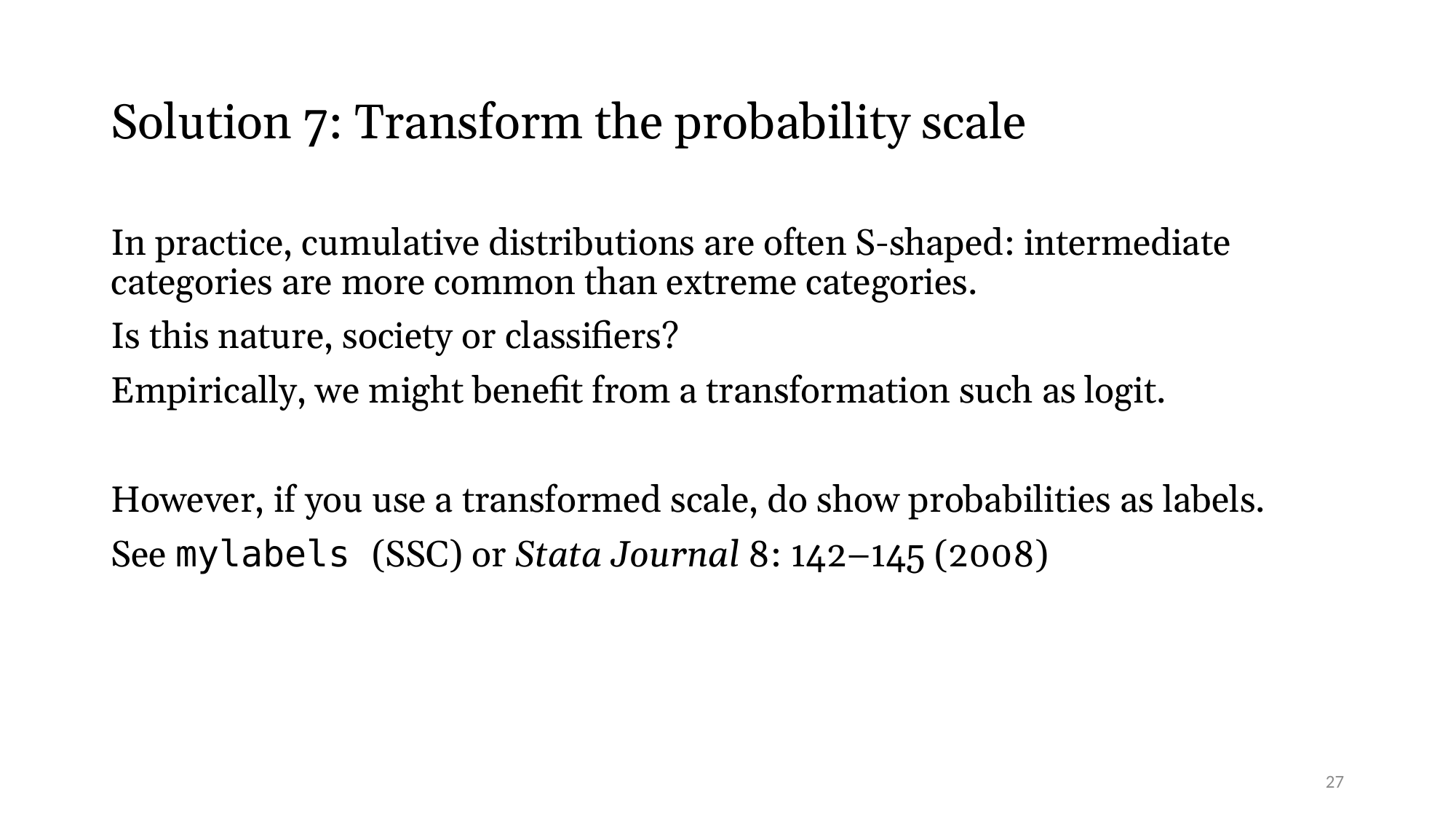

# Solution 7: Transform the probability scale
In practice, cumulative distributions are often S-shaped: intermediate categories are more common than extreme categories.
Is this nature, society or classifiers?
Empirically, we might benefit from a transformation such as logit.

However, if you use a transformed scale, do show probabilities as labels.
See mylabels (SSC) or Stata Journal 8: 142–145 (2008)
27